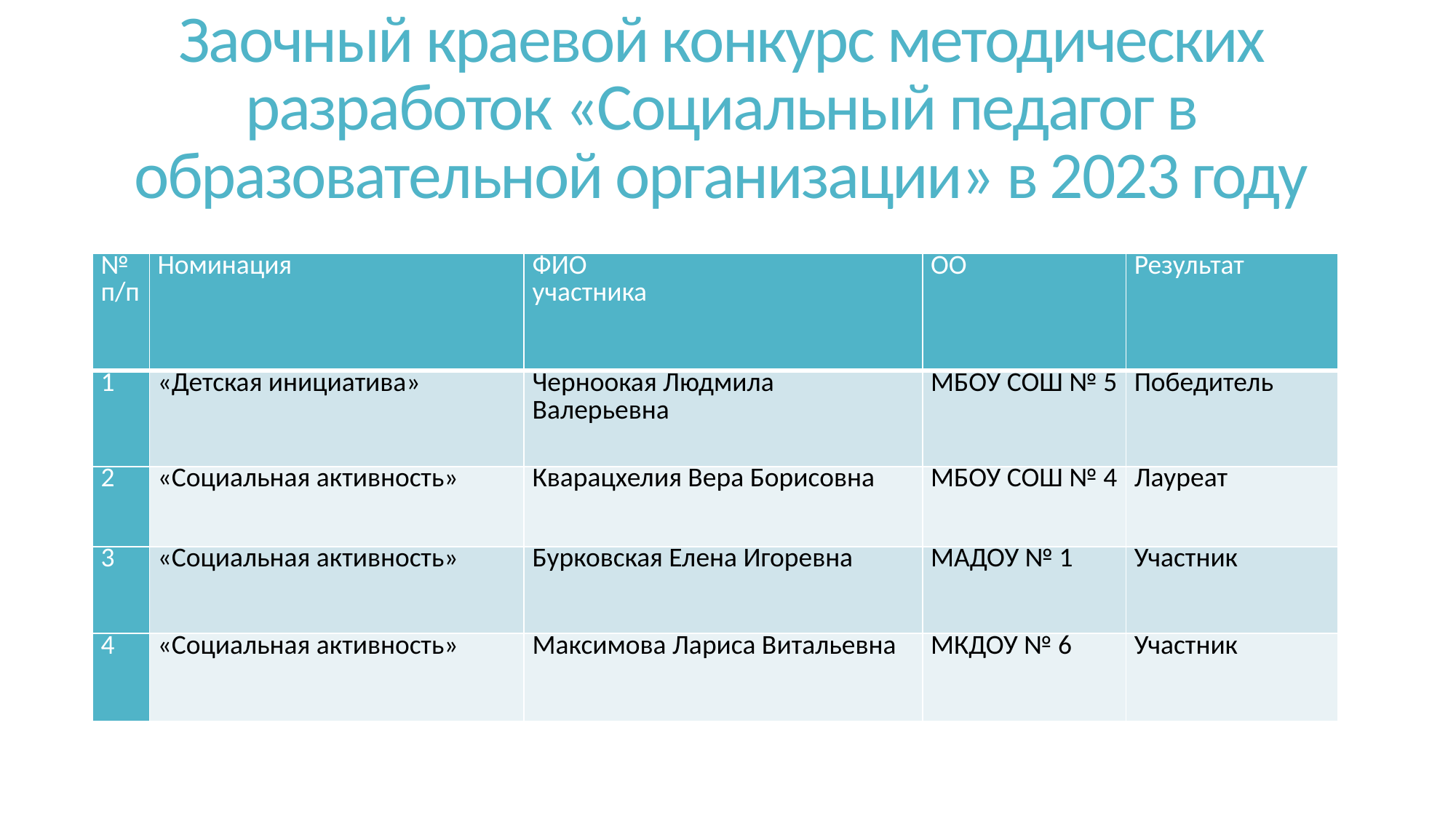

# Заочный краевой конкурс методических разработок «Социальный педагог в образовательной организации» в 2023 году
| № п/п | Номинация | ФИО участника | ОО | Результат |
| --- | --- | --- | --- | --- |
| 1 | «Детская инициатива» | Черноокая Людмила Валерьевна | МБОУ СОШ № 5 | Победитель |
| 2 | «Социальная активность» | Кварацхелия Вера Борисовна | МБОУ СОШ № 4 | Лауреат |
| 3 | «Социальная активность» | Бурковская Елена Игоревна | МАДОУ № 1 | Участник |
| 4 | «Социальная активность» | Максимова Лариса Витальевна | МКДОУ № 6 | Участник |